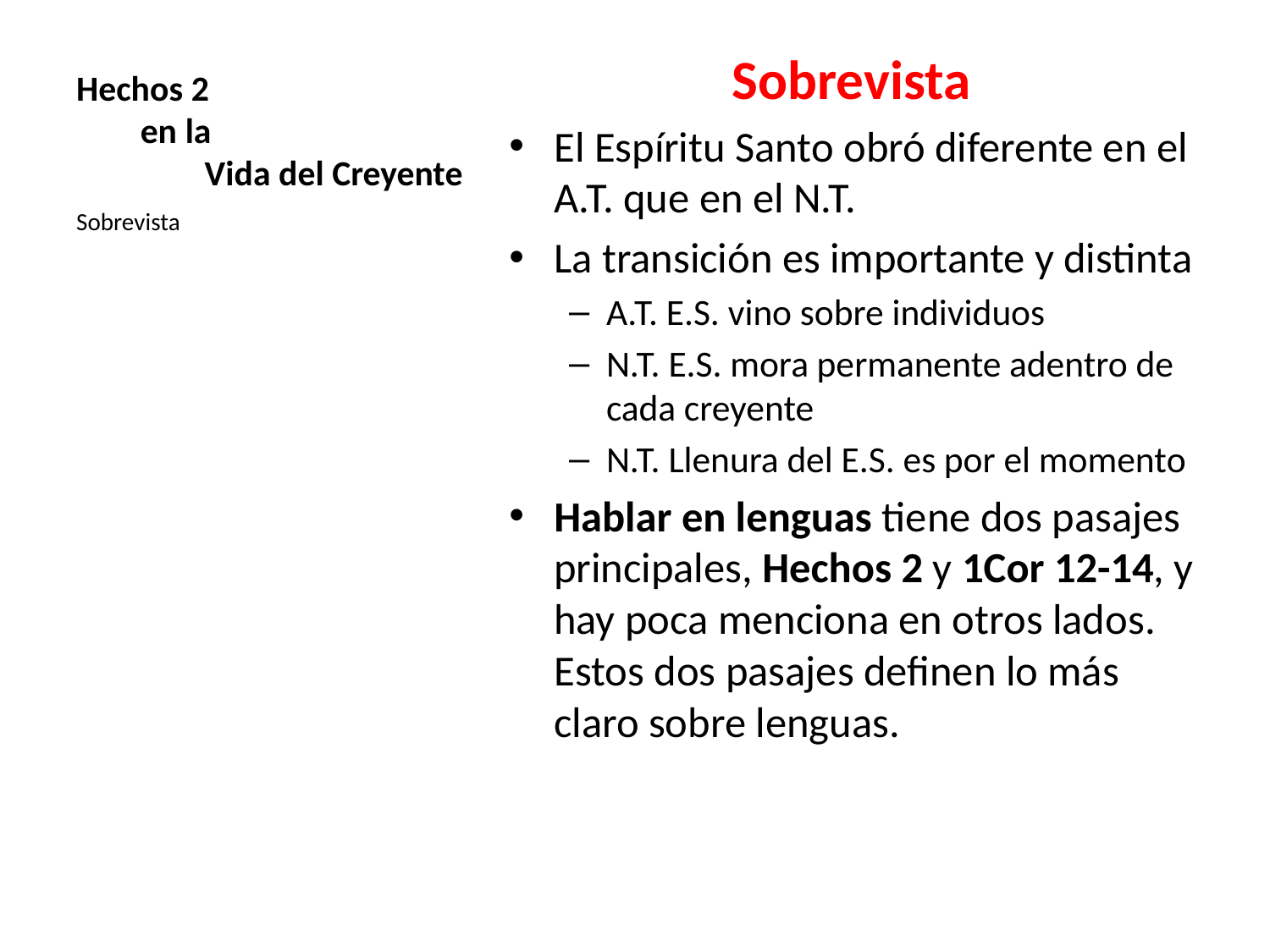

# Hechos 2 en la Vida del Creyente
Sobrevista
El Espíritu Santo obró diferente en el A.T. que en el N.T.
La transición es importante y distinta
A.T. E.S. vino sobre individuos
N.T. E.S. mora permanente adentro de cada creyente
N.T. Llenura del E.S. es por el momento
Hablar en lenguas tiene dos pasajes principales, Hechos 2 y 1Cor 12-14, y hay poca menciona en otros lados. Estos dos pasajes definen lo más claro sobre lenguas.

Sobrevista